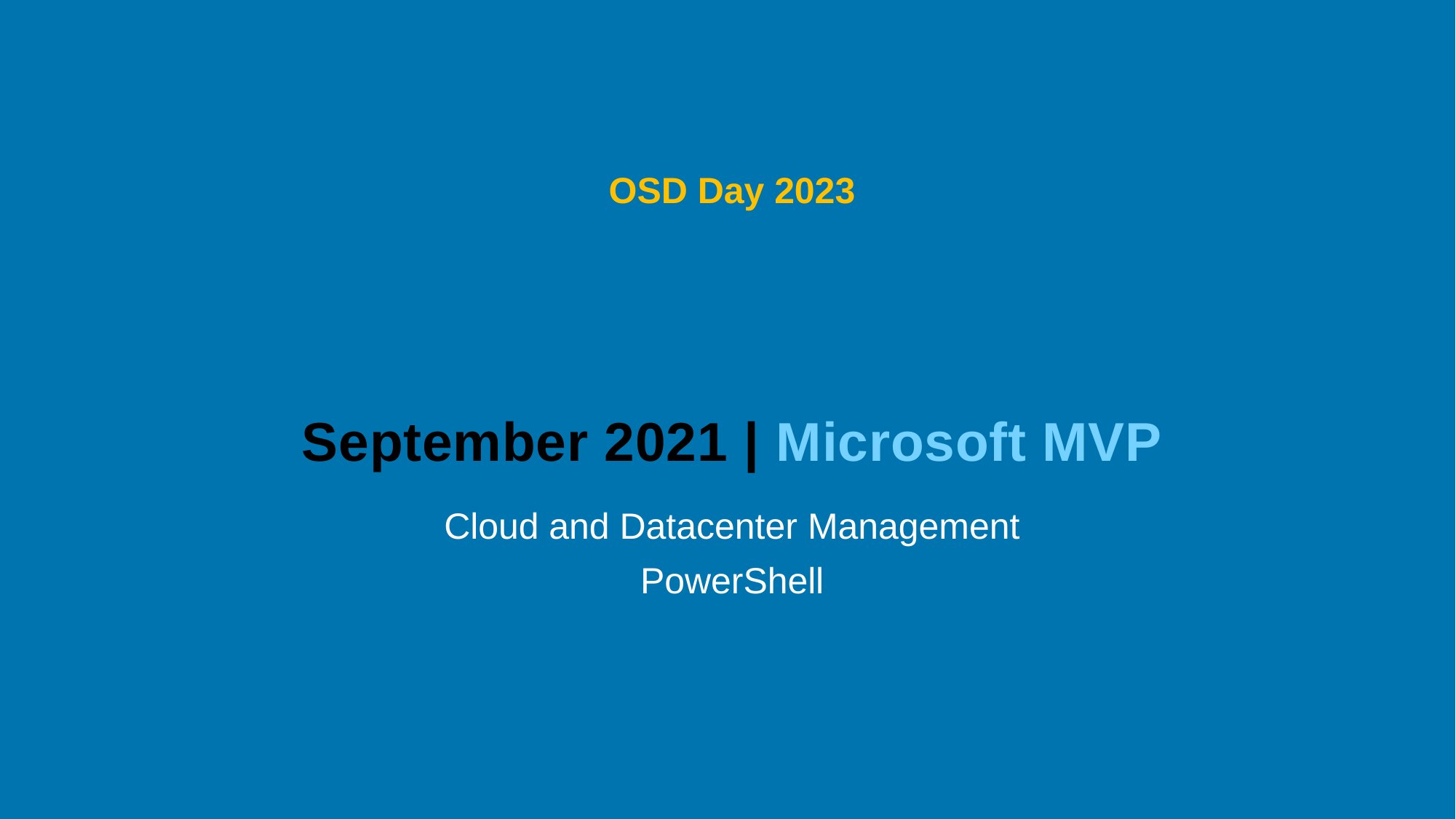

OSD Day 2023
# September 2021 | Microsoft MVP
Cloud and Datacenter Management
PowerShell